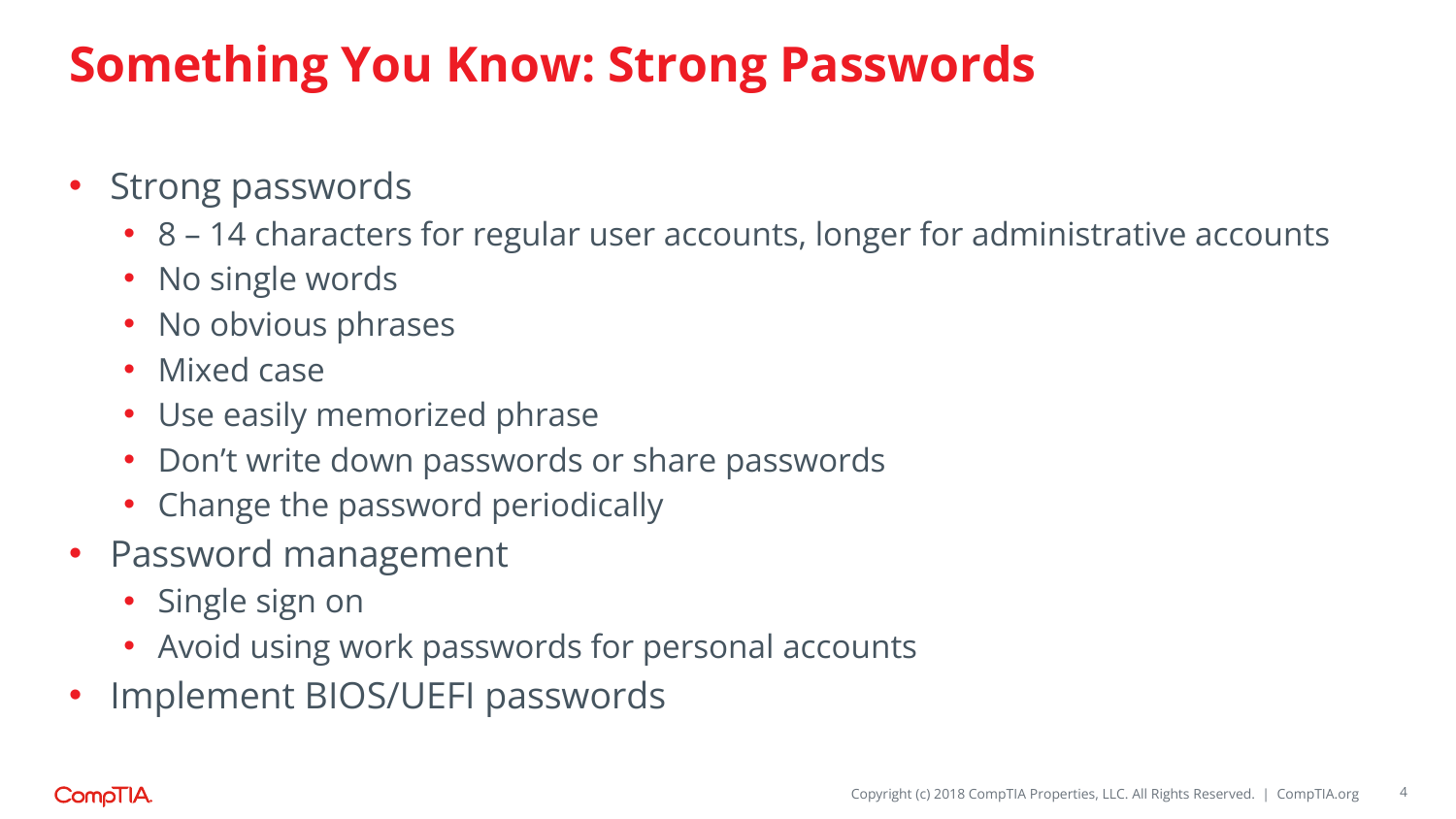

# Something You Know: Strong Passwords
Strong passwords
8 – 14 characters for regular user accounts, longer for administrative accounts
No single words
No obvious phrases
Mixed case
Use easily memorized phrase
Don’t write down passwords or share passwords
Change the password periodically
Password management
Single sign on
Avoid using work passwords for personal accounts
Implement BIOS/UEFI passwords
4